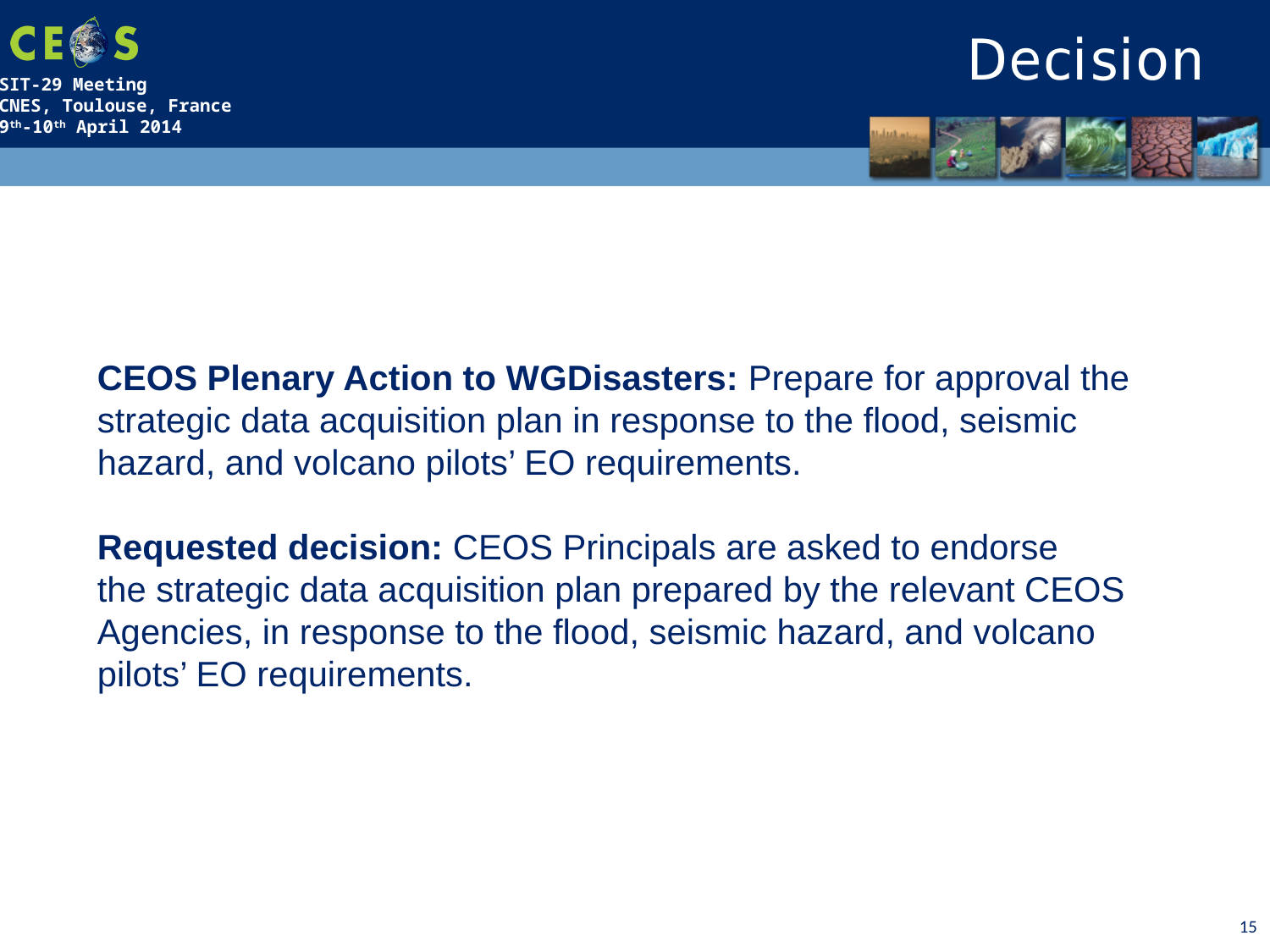

Decision
CEOS Plenary Action to WGDisasters: Prepare for approval the strategic data acquisition plan in response to the flood, seismic hazard, and volcano pilots’ EO requirements.

Requested decision: CEOS Principals are asked to endorse the strategic data acquisition plan prepared by the relevant CEOS Agencies, in response to the flood, seismic hazard, and volcano pilots’ EO requirements.
15